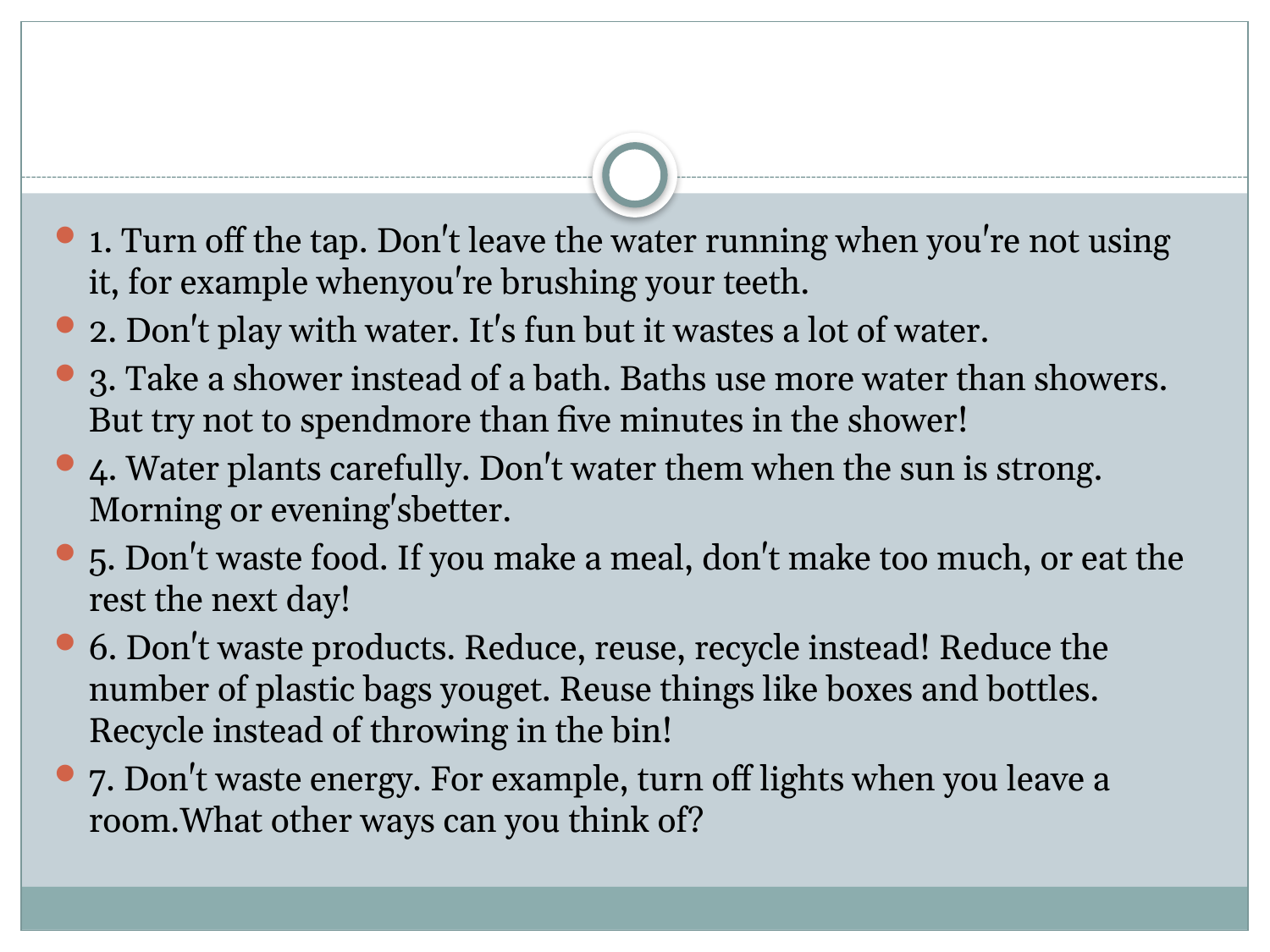

#
1. Turn off the tap. Don't leave the water running when you're not using it, for example whenyou're brushing your teeth.
2. Don't play with water. It's fun but it wastes a lot of water.
3. Take a shower instead of a bath. Baths use more water than showers. But try not to spendmore than five minutes in the shower!
4. Water plants carefully. Don't water them when the sun is strong. Morning or evening'sbetter.
5. Don't waste food. If you make a meal, don't make too much, or eat the rest the next day!
6. Don't waste products. Reduce, reuse, recycle instead! Reduce the number of plastic bags youget. Reuse things like boxes and bottles. Recycle instead of throwing in the bin!
7. Don't waste energy. For example, turn off lights when you leave a room.What other ways can you think of?